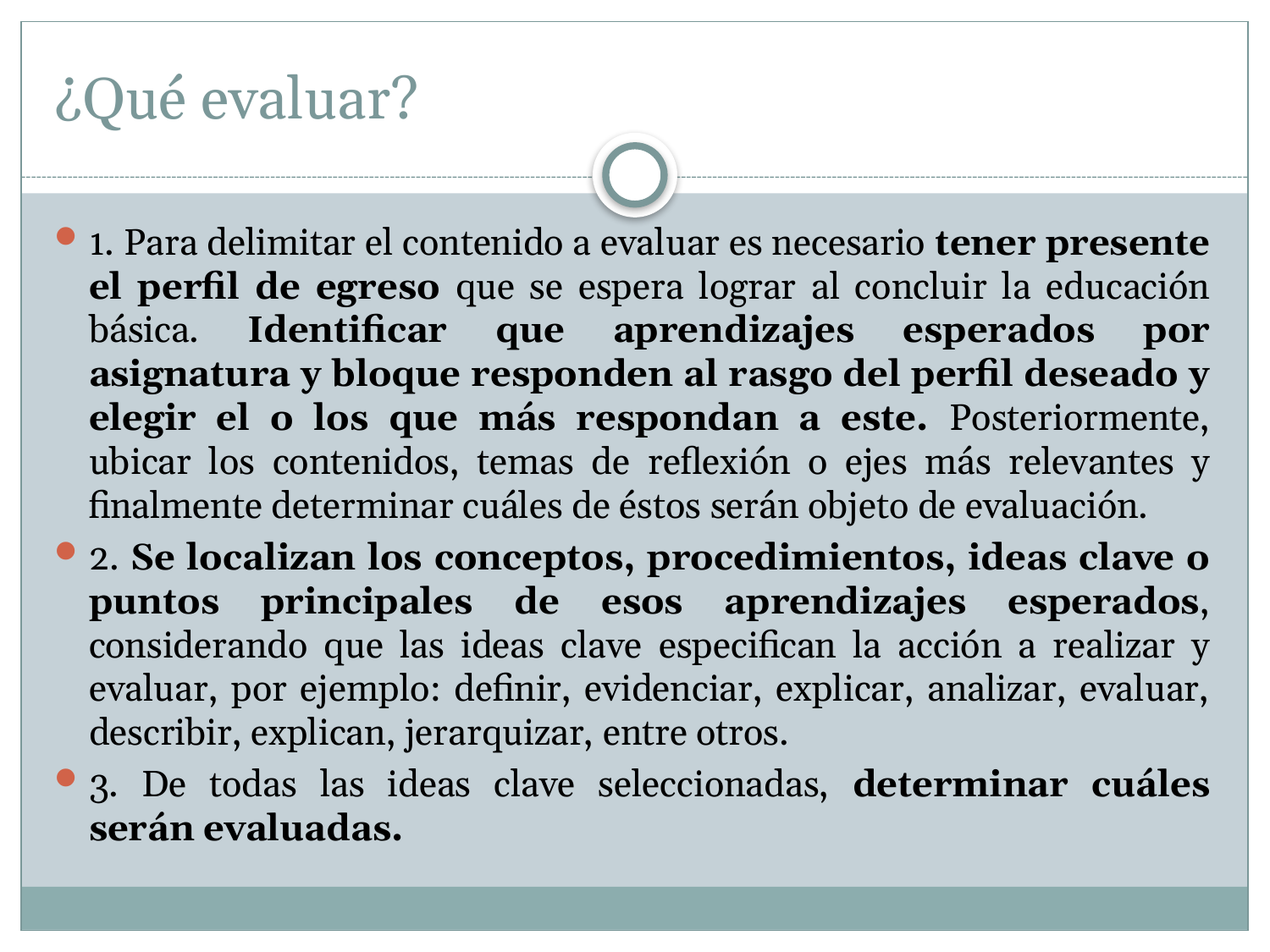

# ¿Qué evaluar?
1. Para delimitar el contenido a evaluar es necesario tener presente el perfil de egreso que se espera lograr al concluir la educación básica. Identificar que aprendizajes esperados por asignatura y bloque responden al rasgo del perfil deseado y elegir el o los que más respondan a este. Posteriormente, ubicar los contenidos, temas de reflexión o ejes más relevantes y finalmente determinar cuáles de éstos serán objeto de evaluación.
2. Se localizan los conceptos, procedimientos, ideas clave o puntos principales de esos aprendizajes esperados, considerando que las ideas clave especifican la acción a realizar y evaluar, por ejemplo: definir, evidenciar, explicar, analizar, evaluar, describir, explican, jerarquizar, entre otros.
3. De todas las ideas clave seleccionadas, determinar cuáles serán evaluadas.